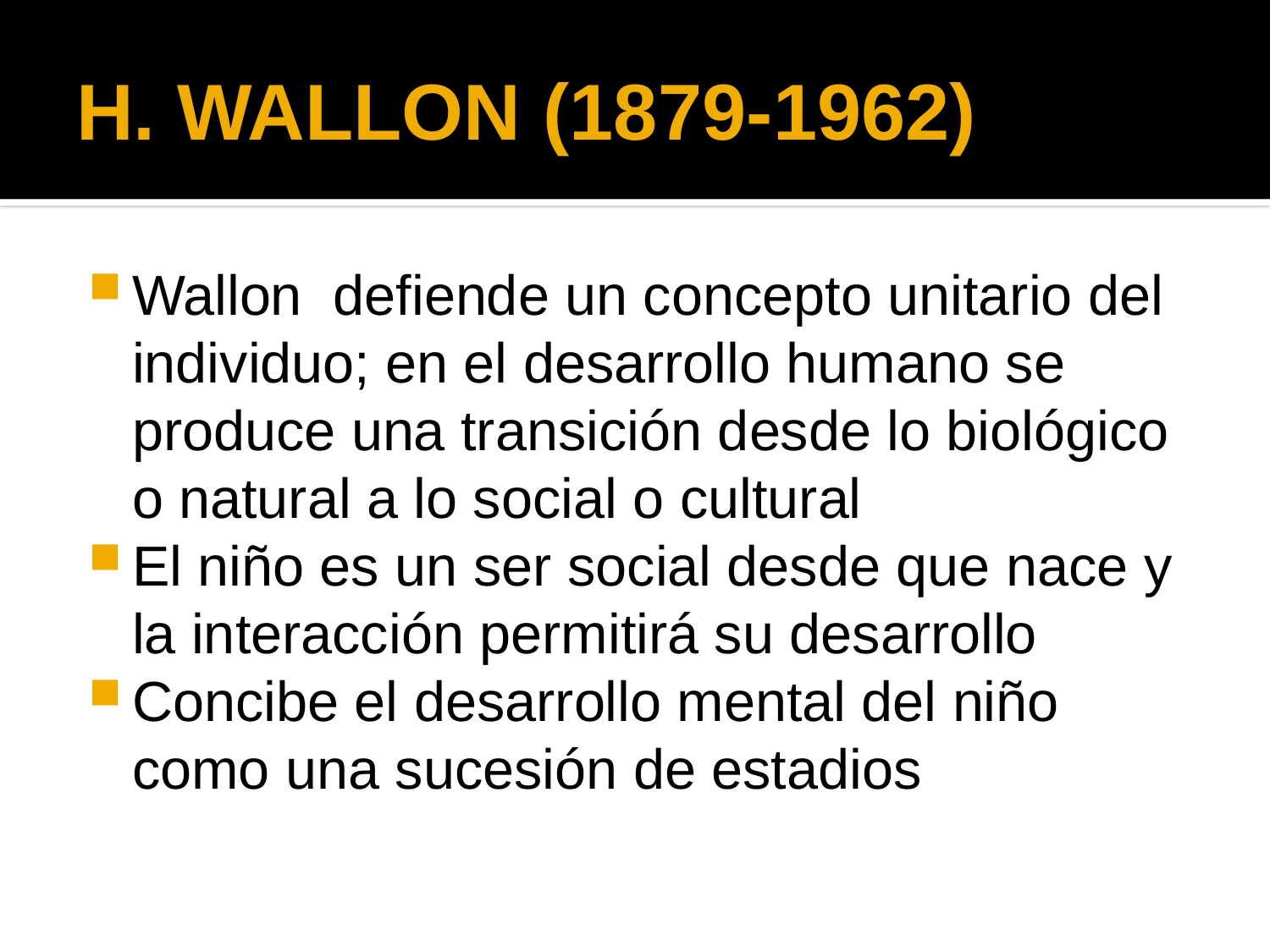

# H. WALLON (1879-1962)
Wallon  defiende un concepto unitario del individuo; en el desarrollo humano se produce una transición desde lo biológico o natural a lo social o cultural
El niño es un ser social desde que nace y la interacción permitirá su desarrollo
Concibe el desarrollo mental del niño como una sucesión de estadios